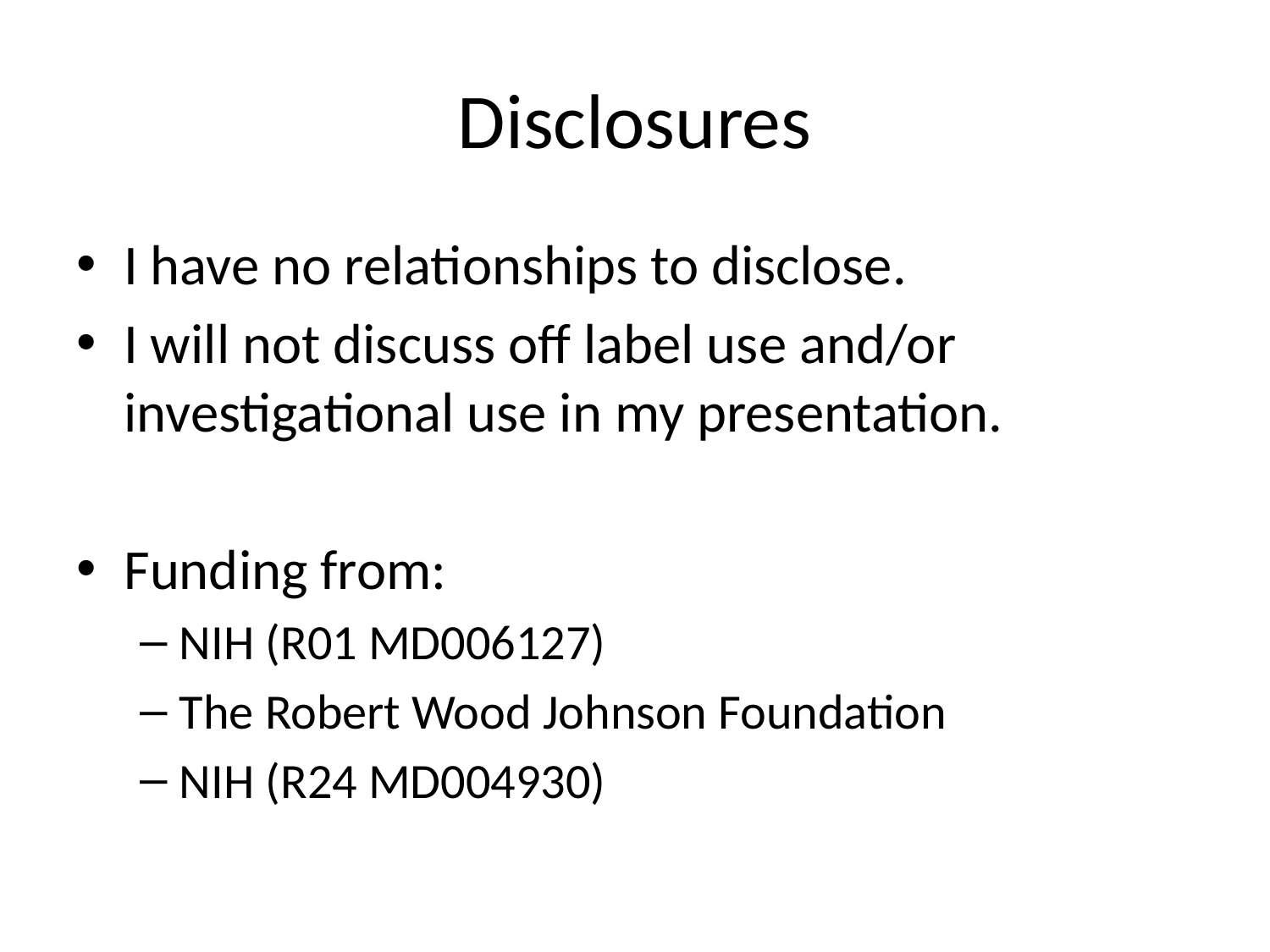

# Disclosures
I have no relationships to disclose.
I will not discuss off label use and/or investigational use in my presentation.

Funding from:
NIH (R01 MD006127)
The Robert Wood Johnson Foundation
NIH (R24 MD004930)